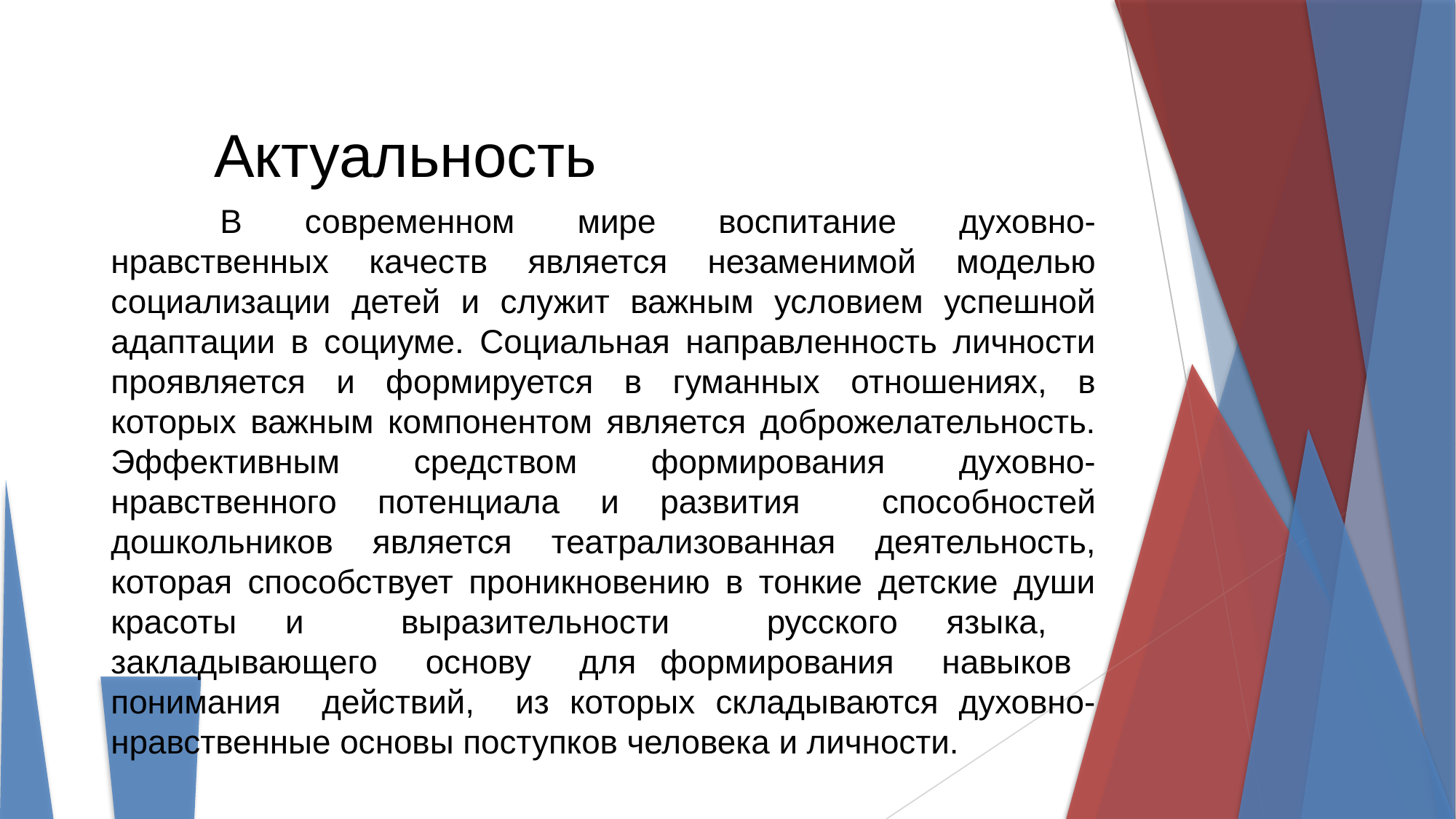

Актуальность
	В современном мире воспитание духовно-нравственных качеств является незаменимой моделью социализации детей и служит важным условием успешной адаптации в социуме. Социальная направленность личности проявляется и формируется в гуманных отношениях, в которых важным компонентом является доброжелательность. Эффективным средством формирования духовно-нравственного потенциала и развития  способностей дошкольников является театрализованная деятельность, которая способствует проникновению в тонкие детские души красоты и  выразительности  русского языка,  закладывающего  основу  для формирования  навыков  понимания  действий,  из которых складываются духовно-нравственные основы поступков человека и личности.